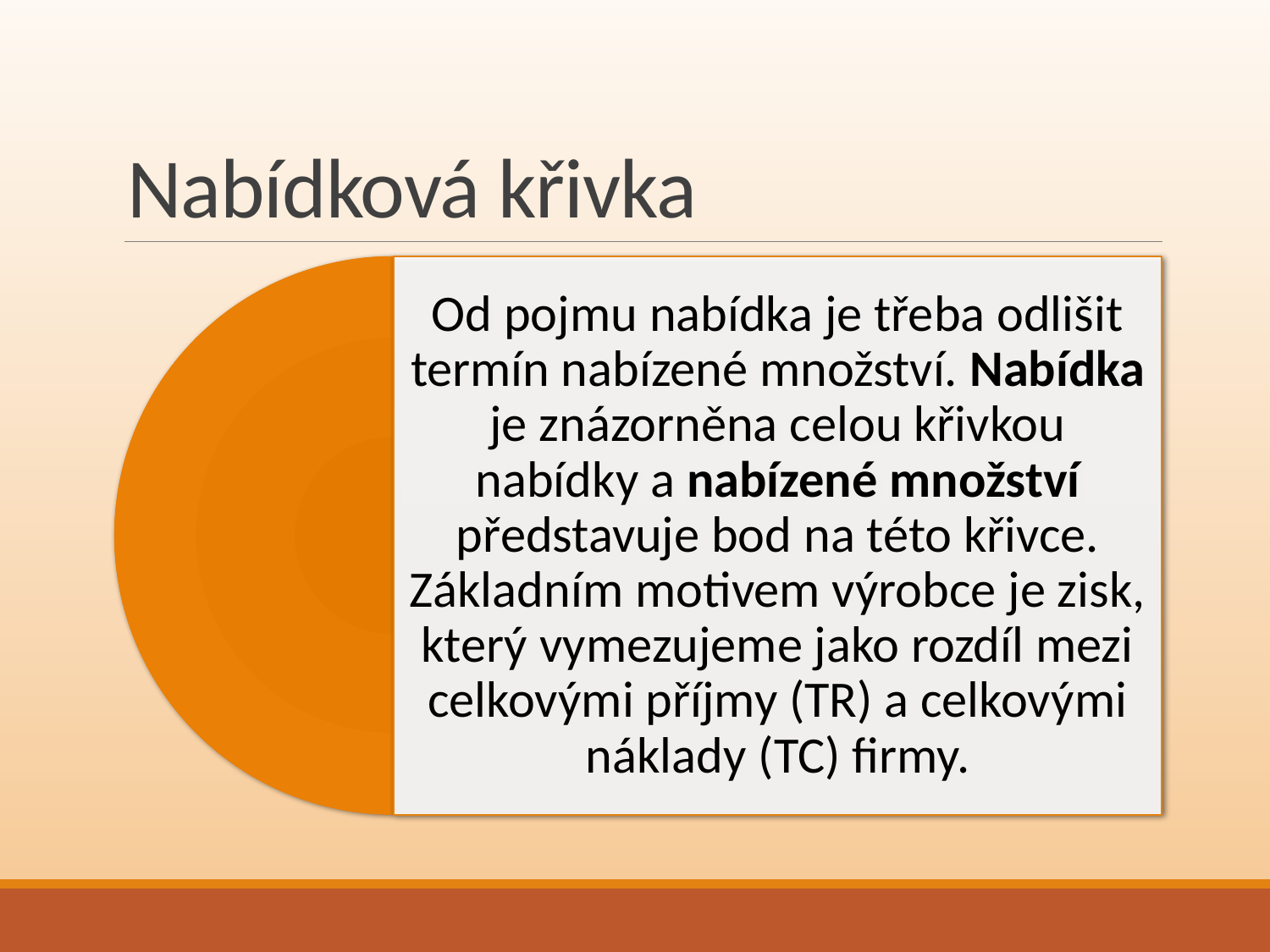

# Nabídková křivka
Od pojmu nabídka je třeba odlišit termín nabízené množství. Nabídka je znázorněna celou křivkou nabídky a nabízené množství představuje bod na této křivce. Základním motivem výrobce je zisk, který vymezujeme jako rozdíl mezi celkovými příjmy (TR) a celkovými náklady (TC) firmy.